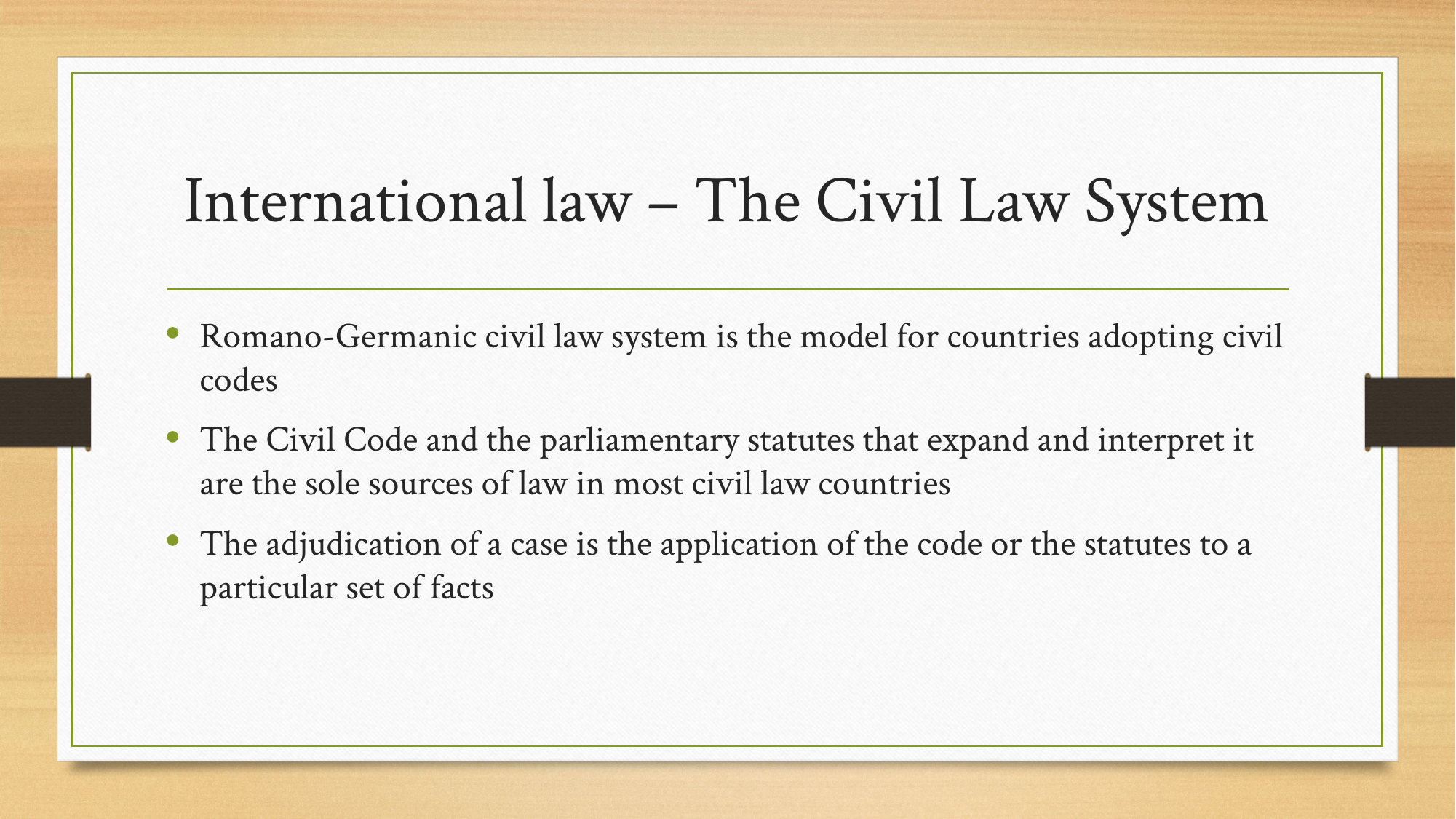

# International law – The Civil Law System
Romano-Germanic civil law system is the model for countries adopting civil codes
The Civil Code and the parliamentary statutes that expand and interpret it are the sole sources of law in most civil law countries
The adjudication of a case is the application of the code or the statutes to a particular set of facts